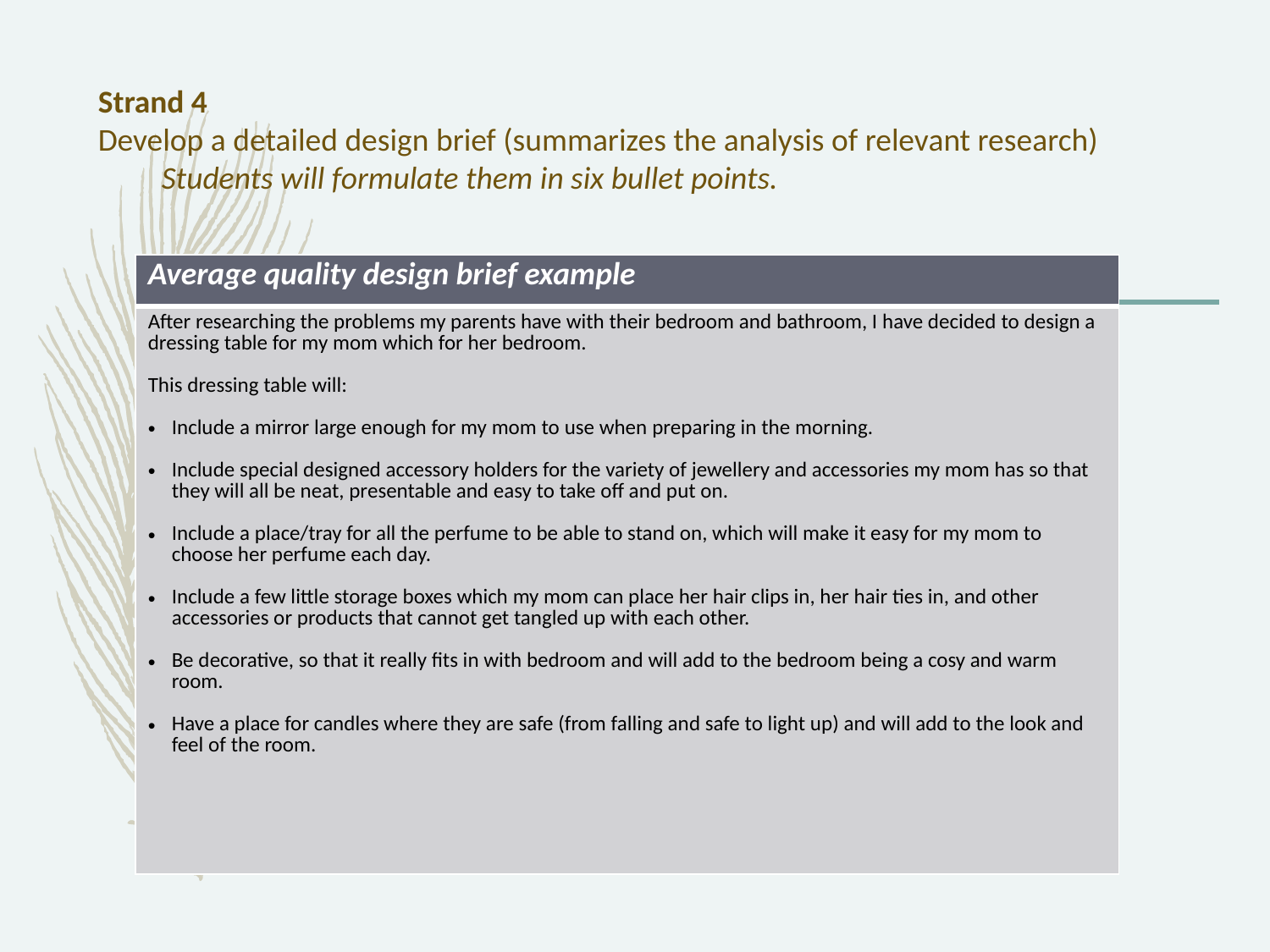

Strand 4
Develop a detailed design brief (summarizes the analysis of relevant research)
Students will formulate them in six bullet points.
| Average quality design brief example |
| --- |
| After researching the problems my parents have with their bedroom and bathroom, I have decided to design a dressing table for my mom which for her bedroom. This dressing table will: Include a mirror large enough for my mom to use when preparing in the morning. Include special designed accessory holders for the variety of jewellery and accessories my mom has so that they will all be neat, presentable and easy to take off and put on. Include a place/tray for all the perfume to be able to stand on, which will make it easy for my mom to choose her perfume each day. Include a few little storage boxes which my mom can place her hair clips in, her hair ties in, and other accessories or products that cannot get tangled up with each other. Be decorative, so that it really fits in with bedroom and will add to the bedroom being a cosy and warm room. Have a place for candles where they are safe (from falling and safe to light up) and will add to the look and feel of the room. |